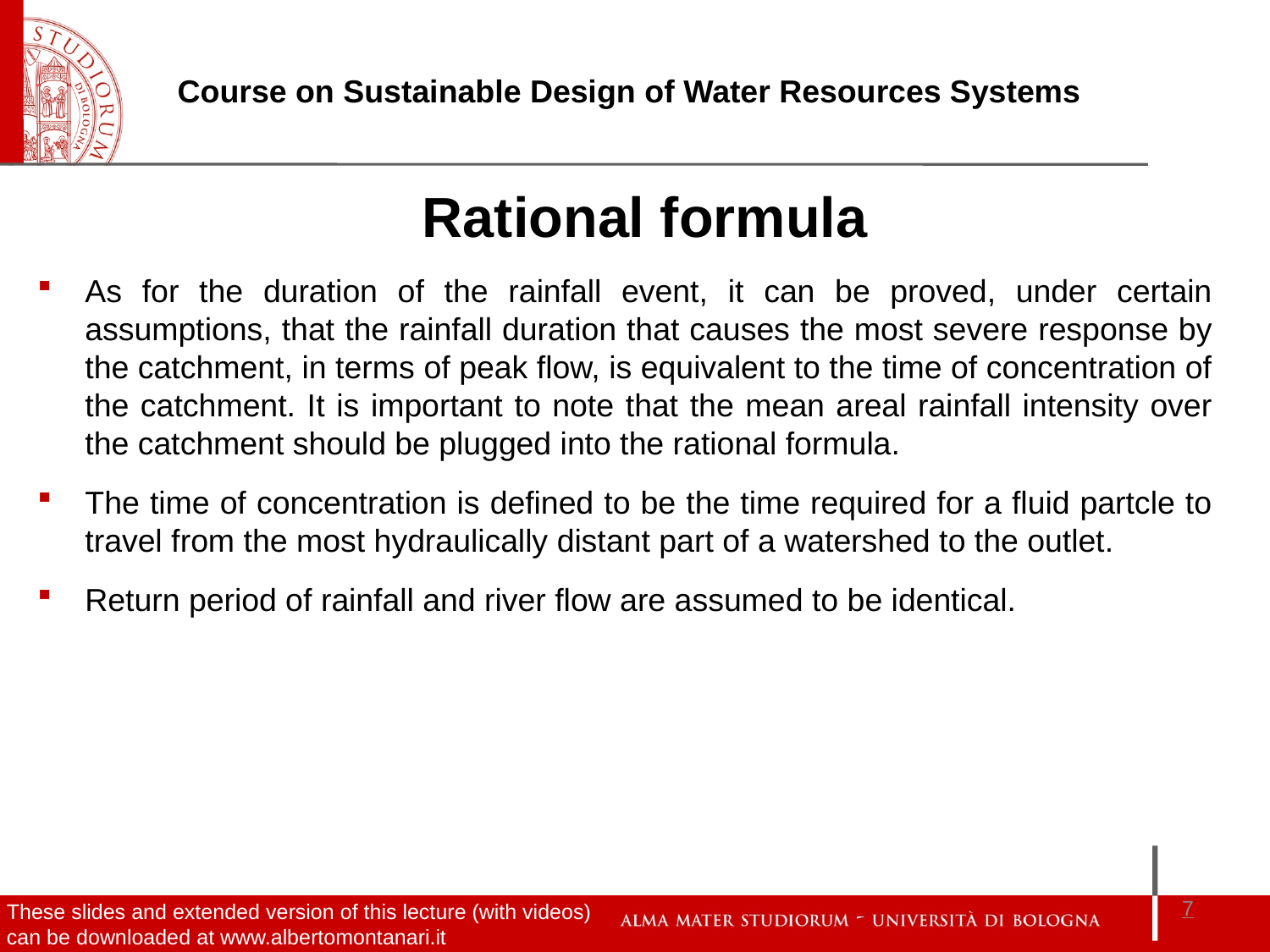

Rational formula
As for the duration of the rainfall event, it can be proved, under certain assumptions, that the rainfall duration that causes the most severe response by the catchment, in terms of peak flow, is equivalent to the time of concentration of the catchment. It is important to note that the mean areal rainfall intensity over the catchment should be plugged into the rational formula.
The time of concentration is defined to be the time required for a fluid partcle to travel from the most hydraulically distant part of a watershed to the outlet.
Return period of rainfall and river flow are assumed to be identical.
7